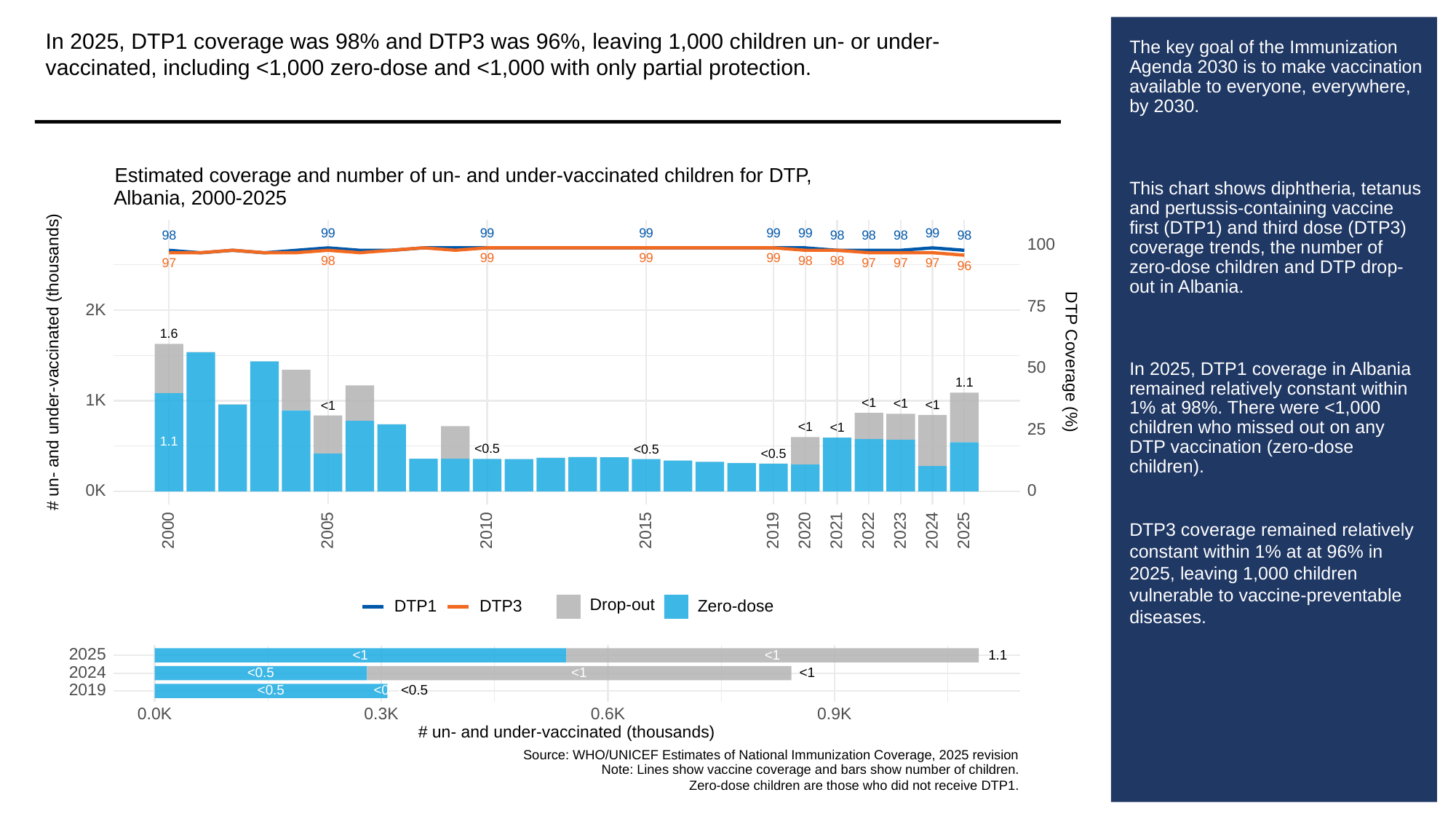

In 2025, DTP1 coverage was 98% and DTP3 was 96%, leaving 1,000 children un- or under-vaccinated, including <1,000 zero-dose and <1,000 with only partial protection.
# The key goal of the Immunization Agenda 2030 is to make vaccination available to everyone, everywhere, by 2030.

This chart shows diphtheria, tetanus and pertussis-containing vaccine first (DTP1) and third dose (DTP3) coverage trends, the number of zero-dose children and DTP drop-out in Albania.

In 2025, DTP1 coverage in Albania remained relatively constant within 1% at 98%. There were <1,000 children who missed out on any DTP vaccination (zero-dose children).

DTP3 coverage remained relatively constant within 1% at at 96% in 2025, leaving 1,000 children vulnerable to vaccine-preventable diseases.

Estimated coverage and number of un- and under-vaccinated children for DTP,
Albania, 2000-2025

99
99
99
99
99
99
98
98
98
98
98
100

99
99
99
98
98
98
97
97
97
97
96

75
2K

1.6

# un- and under-vaccinated (thousands)
DTP Coverage (%)

50

1.1

1K
<1
<1

<1
<1

<1
<1
25

1.1

<0.5
<0.5

<0.5

0K
0

2023
2000
2005
2010
2015
2019
2020
2021
2022
2024
2025

Drop-out
DTP3
Zero-dose
DTP1

2025
<1
<1
1.1

2024
<0.5
<1
<1

2019
<0.5
<0.5
<0.5

0.3K
0.0K
0.6K
0.9K
# un- and under-vaccinated (thousands)
Source: WHO/UNICEF Estimates of National Immunization Coverage, 2025 revision
Note: Lines show vaccine coverage and bars show number of children.
Zero-dose children are those who did not receive DTP1.